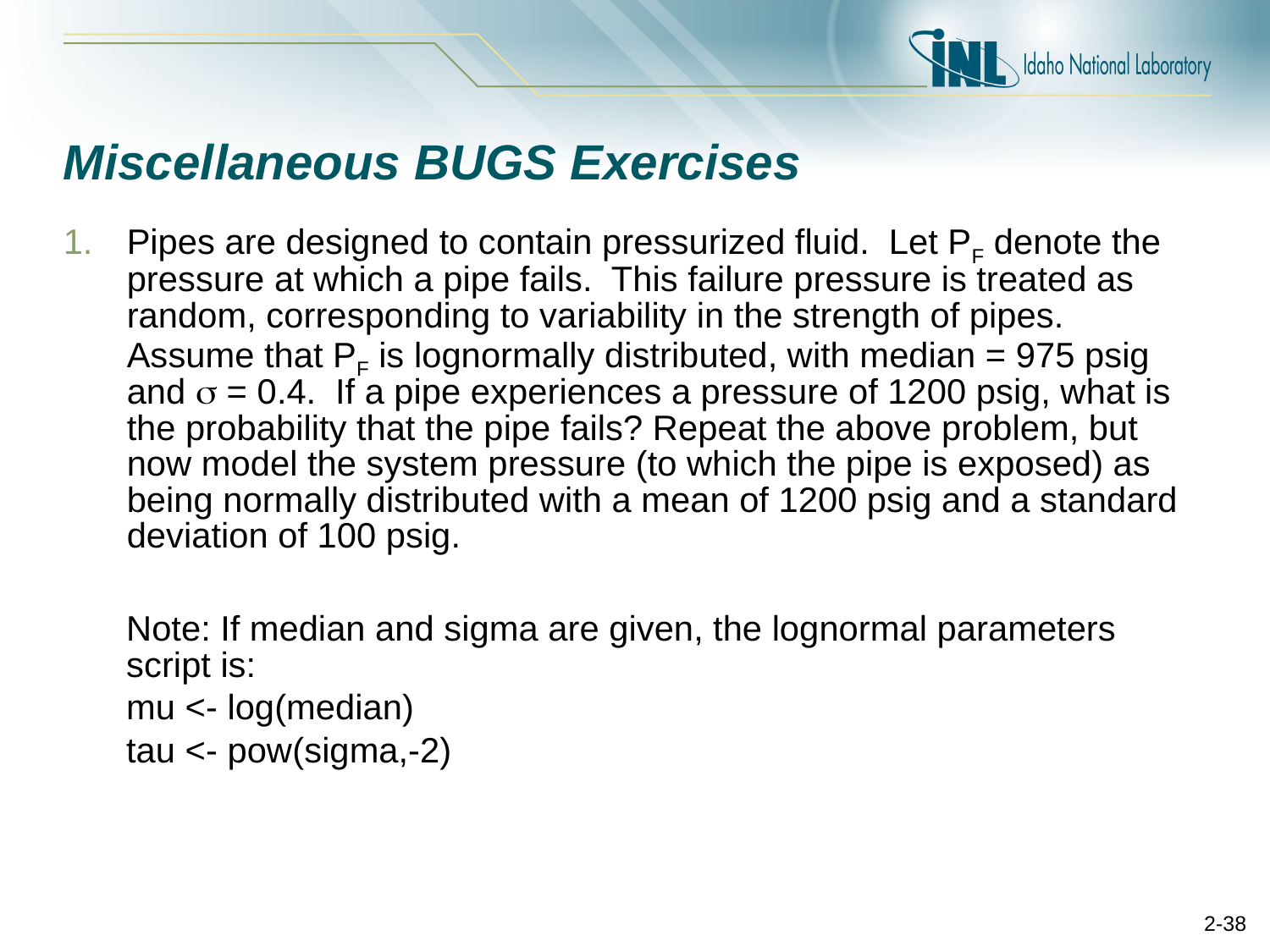

# Miscellaneous BUGS Exercises
Pipes are designed to contain pressurized fluid.  Let PF denote the pressure at which a pipe fails.  This failure pressure is treated as random, corresponding to variability in the strength of pipes.  Assume that PF is lognormally distributed, with median = 975 psig and σ = 0.4.  If a pipe experiences a pressure of 1200 psig, what is the probability that the pipe fails? Repeat the above problem, but now model the system pressure (to which the pipe is exposed) as being normally distributed with a mean of 1200 psig and a standard deviation of 100 psig.

Note: If median and sigma are given, the lognormal parameters script is:
mu <- log(median)
tau <- pow(sigma,-2)
2-38